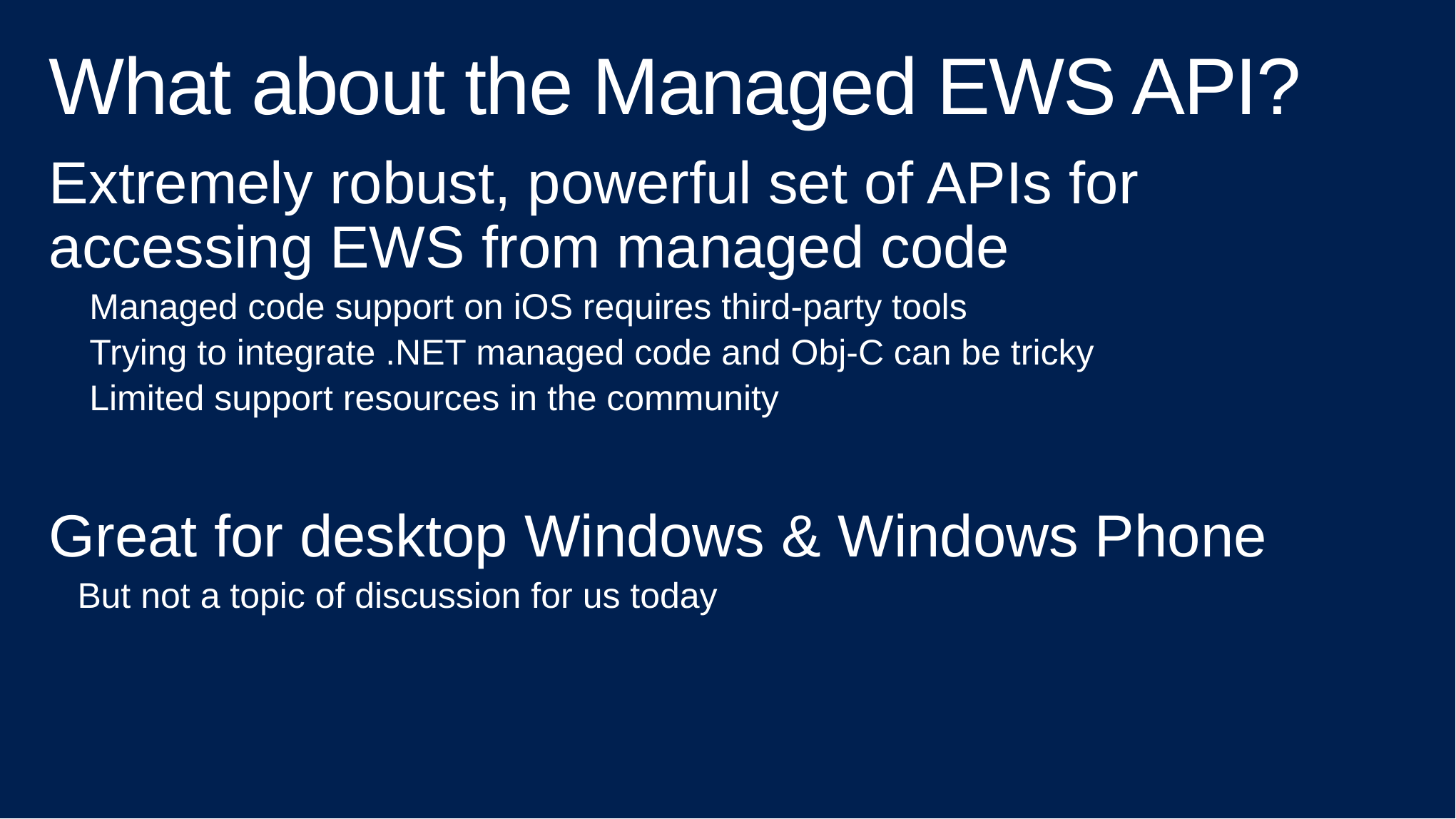

# What about the Managed EWS API?
Extremely robust, powerful set of APIs for accessing EWS from managed code
Managed code support on iOS requires third-party tools
Trying to integrate .NET managed code and Obj-C can be tricky
Limited support resources in the community

Great for desktop Windows & Windows Phone
But not a topic of discussion for us today